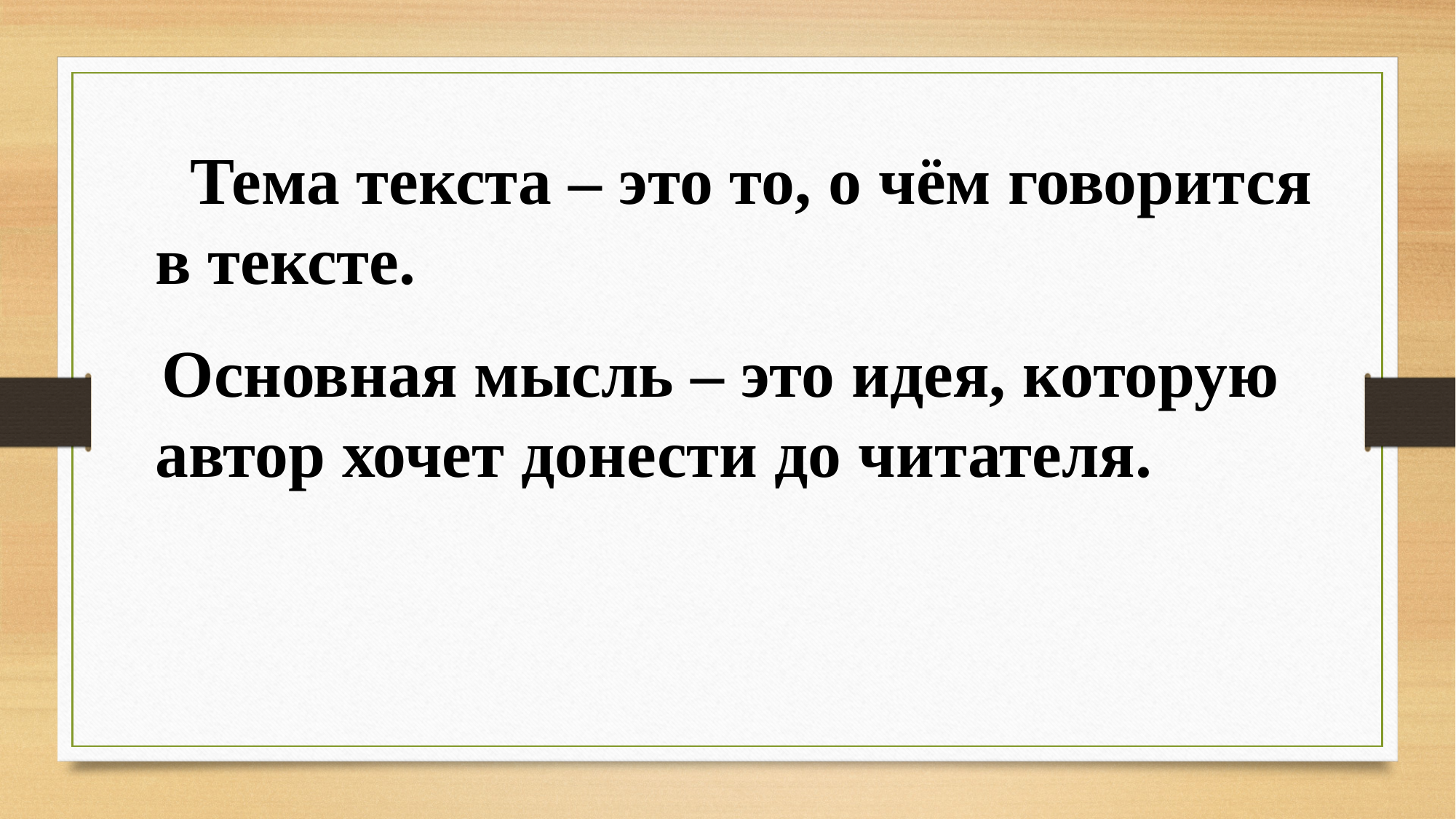

Тема текста – это то, о чём говорится в тексте.

 Основная мысль – это идея, которую автор хочет донести до читателя.